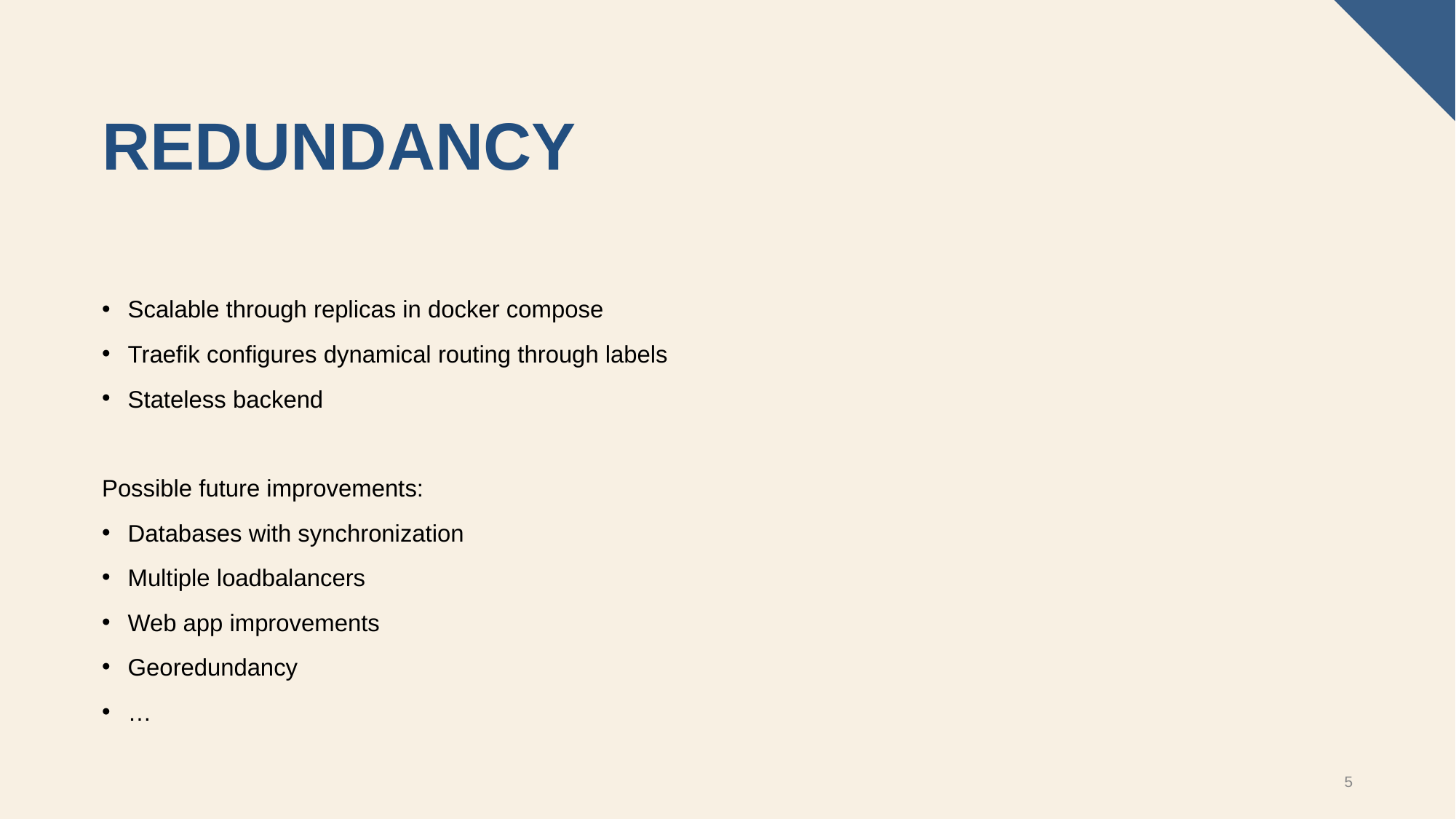

# Redundancy
Scalable through replicas in docker compose
Traefik configures dynamical routing through labels
Stateless backend

Possible future improvements:
Databases with synchronization
Multiple loadbalancers
Web app improvements
Georedundancy
…

5